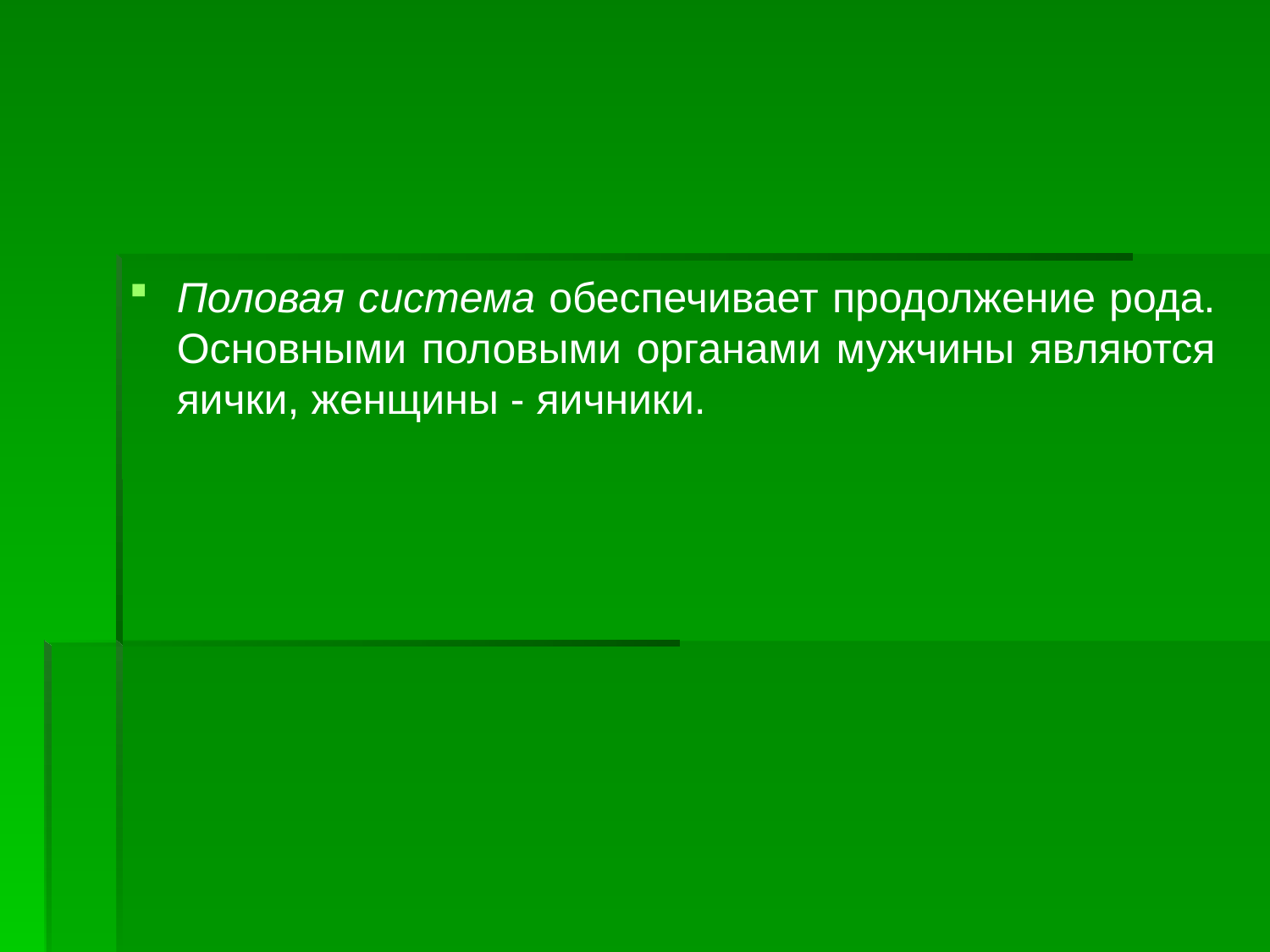

Половая система обеспечивает продолжение рода. Основными половыми органами мужчины являются яички, женщины - яичники.